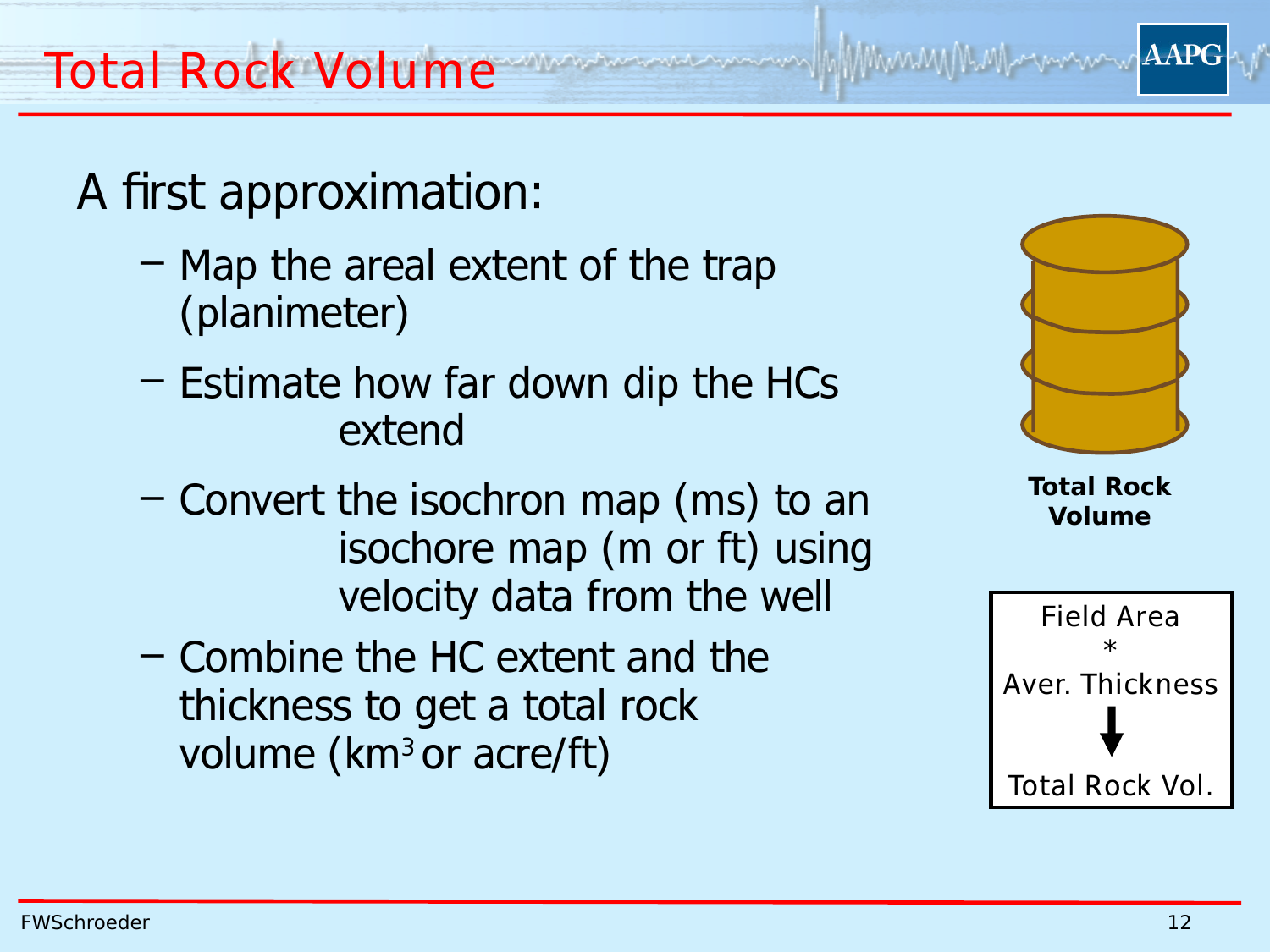

# Total Rock Volume
A first approximation:
Map the areal extent of the trap 	(planimeter)
Estimate how far down dip the HCs 	extend
Convert the isochron map (ms) to an 	isochore map (m or ft) using 	velocity data from the well
Combine the HC extent and the 	thickness to get a total rock 	volume (km3 or acre/ft)

Total Rock
Volume
Field Area
*
Aver. Thickness

Total Rock Vol.